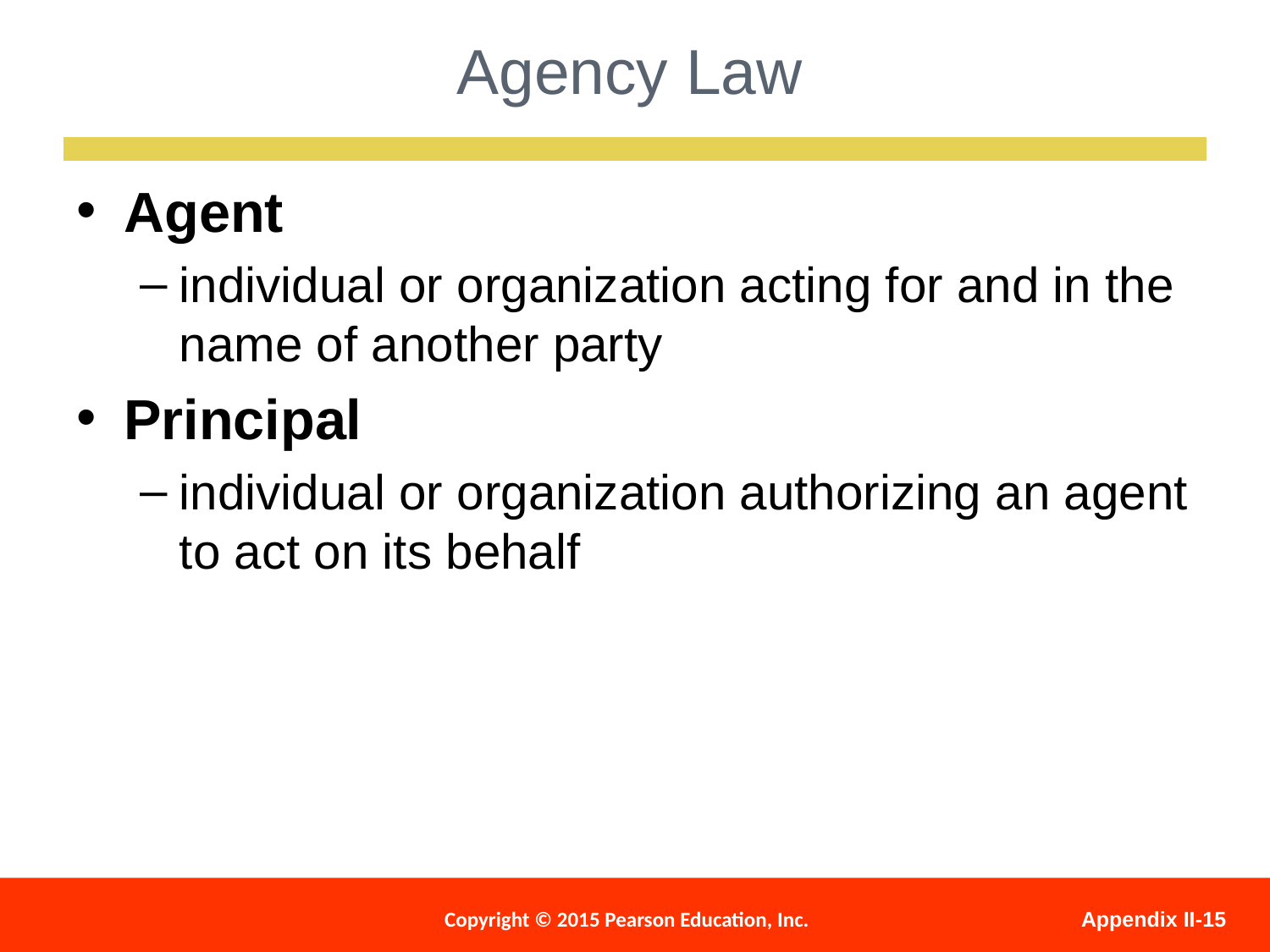

Agency Law
Agent
individual or organization acting for and in the name of another party
Principal
individual or organization authorizing an agent to act on its behalf